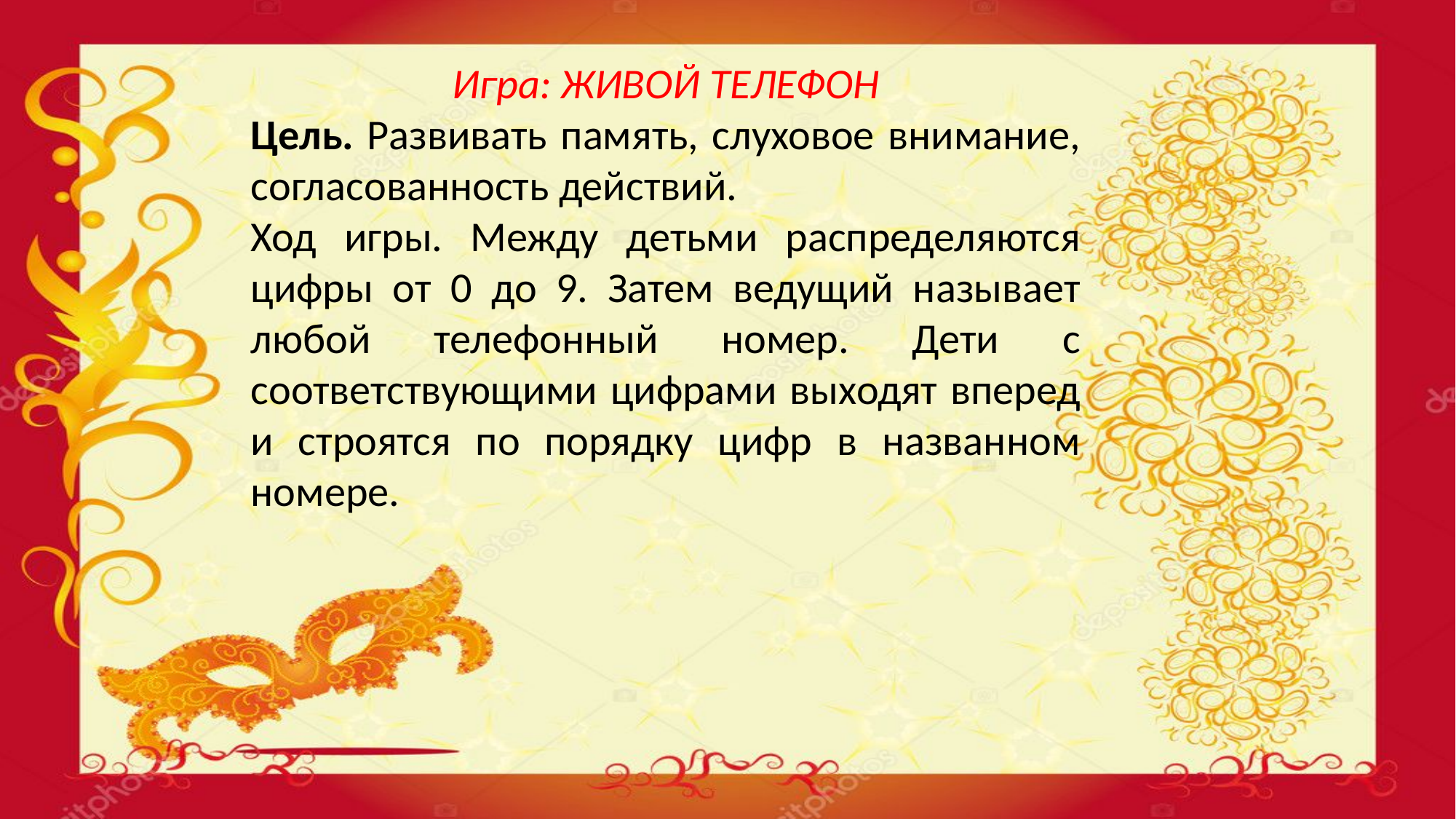

Игра: ЖИВОЙ ТЕЛЕФОН
Цель. Развивать память, слуховое внимание, согласованность действий.
Ход игры. Между детьми распределяются цифры от 0 до 9. Затем ведущий называет любой телефонный номер. Дети с соответствующими цифрами выходят вперед и строятся по порядку цифр в названном номере.